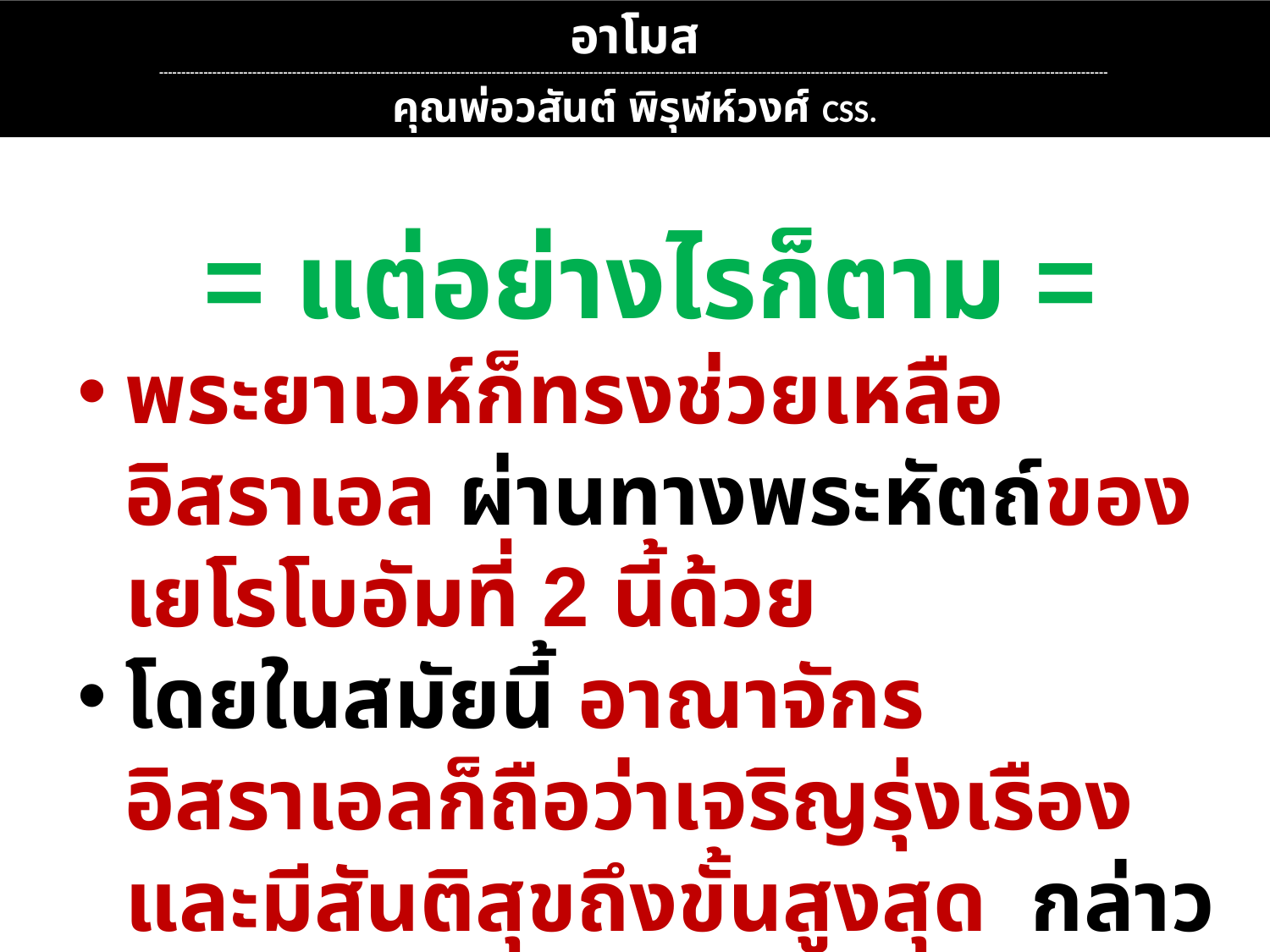

อาโมส
----------------------------------------------------------------------------------------------------------------------------------------------------------------------------------------------------------------------
คุณพ่อวสันต์ พิรุฬห์วงศ์ CSS.
= แต่อย่างไรก็ตาม =
พระยาเวห์ก็ทรงช่วยเหลืออิสราเอล ผ่านทางพระหัตถ์ของเยโรโบอัมที่ 2 นี้ด้วย
โดยในสมัยนี้ อาณาจักรอิสราเอลก็ถือว่าเจริญรุ่งเรืองและมีสันติสุขถึงขั้นสูงสุด  กล่าวคือ...